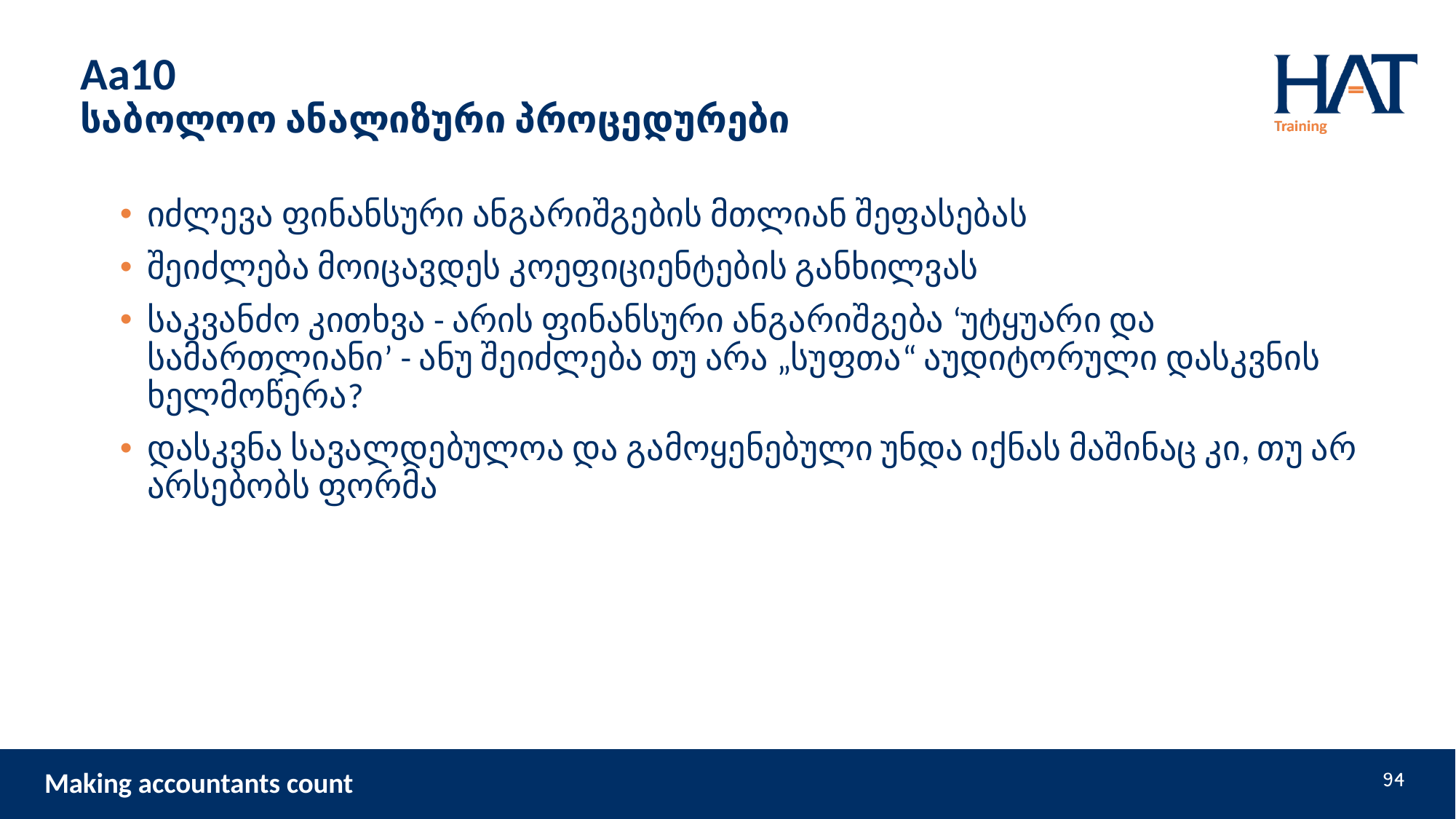

# Aa10 საბოლოო ანალიზური პროცედურები
იძლევა ფინანსური ანგარიშგების მთლიან შეფასებას
შეიძლება მოიცავდეს კოეფიციენტების განხილვას
საკვანძო კითხვა - არის ფინანსური ანგარიშგება ‘უტყუარი და სამართლიანი’ - ანუ შეიძლება თუ არა „სუფთა“ აუდიტორული დასკვნის ხელმოწერა?
დასკვნა სავალდებულოა და გამოყენებული უნდა იქნას მაშინაც კი, თუ არ არსებობს ფორმა
94